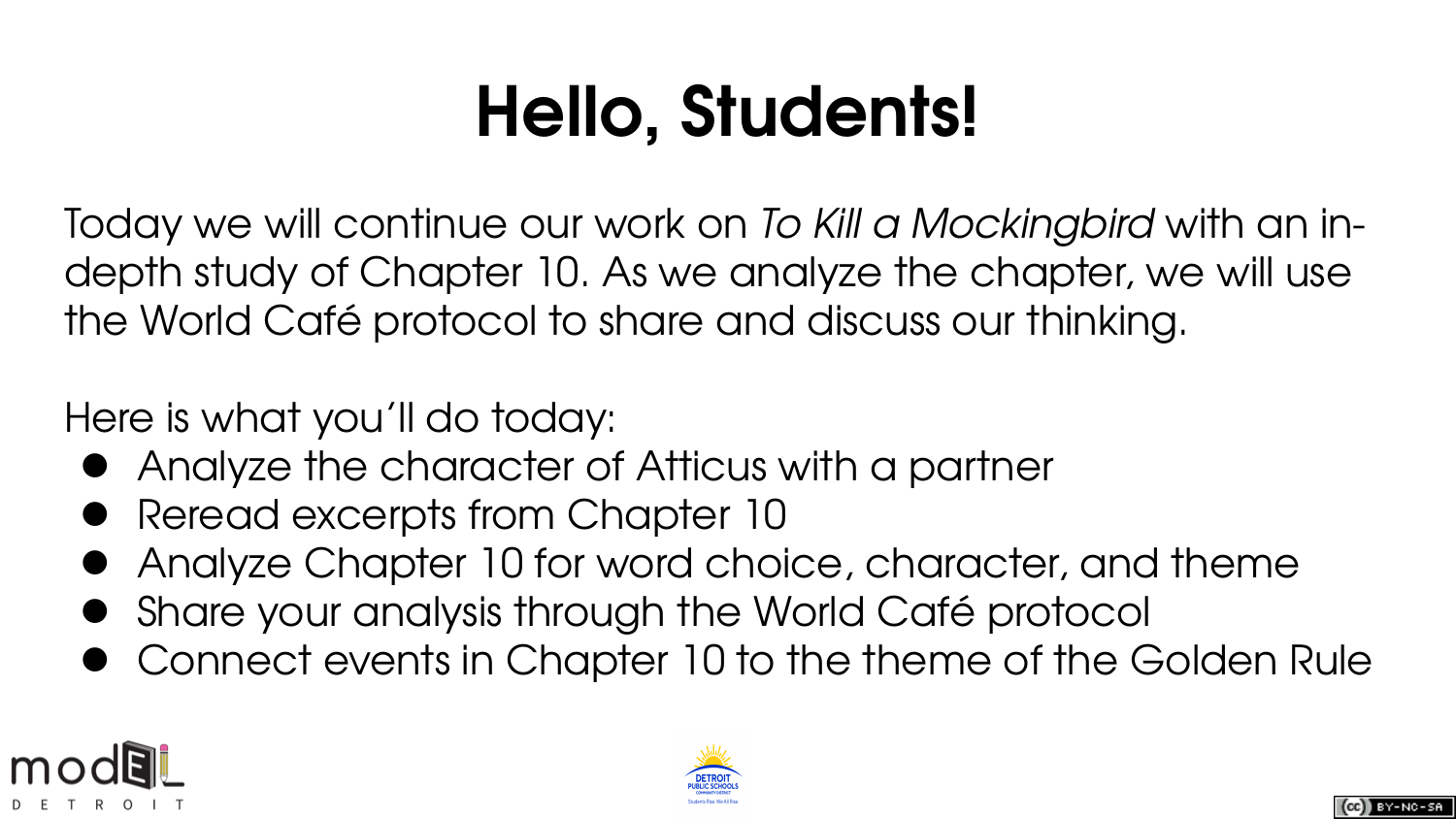

# Hello, Students!
Today we will continue our work on To Kill a Mockingbird with an in-depth study of Chapter 10. As we analyze the chapter, we will use the World Café protocol to share and discuss our thinking.

Here is what you’ll do today:
Analyze the character of Atticus with a partner
Reread excerpts from Chapter 10
Analyze Chapter 10 for word choice, character, and theme
Share your analysis through the World Café protocol
Connect events in Chapter 10 to the theme of the Golden Rule